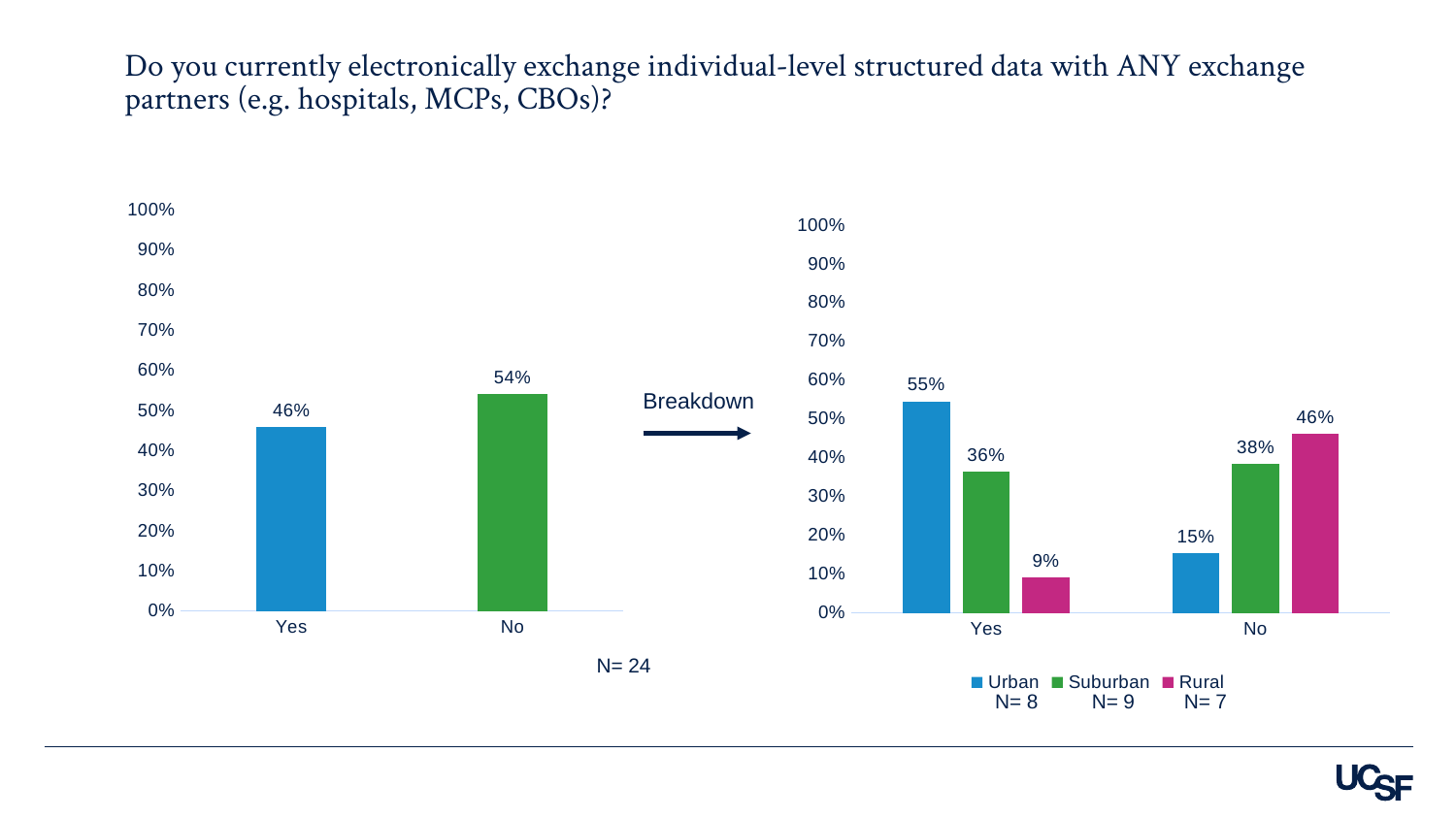

Do you currently electronically exchange individual-level structured data with ANY exchange partners (e.g. hospitals, MCPs, CBOs)?

### Chart

| Category |  |
|---|---|
| Yes | 0.4583333333333333 |
| No | 0.5416666666666666 |

### Chart

| Category | Urban | Suburban | Rural |
|---|---|---|---|
| Yes | 0.5454545454545454 | 0.36363636363636365 | 0.09090909090909091 |
| No | 0.15384615384615385 | 0.38461538461538464 | 0.46153846153846156 |
Breakdown
N= 24
N= 8
N= 9
N= 7